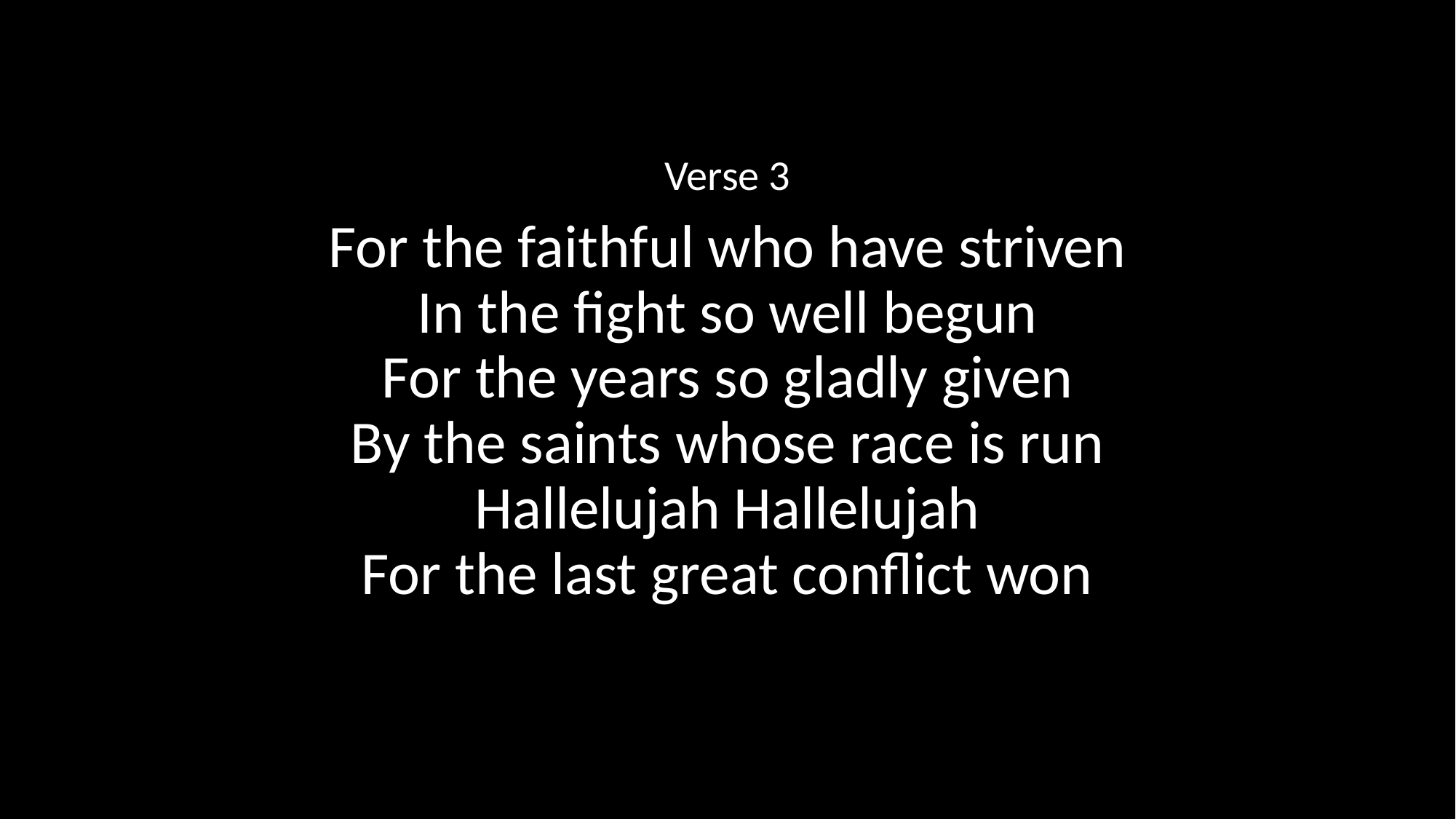

Verse 3
For the faithful who have striven
In the fight so well begun
For the years so gladly given
By the saints whose race is run
Hallelujah Hallelujah
For the last great conflict won